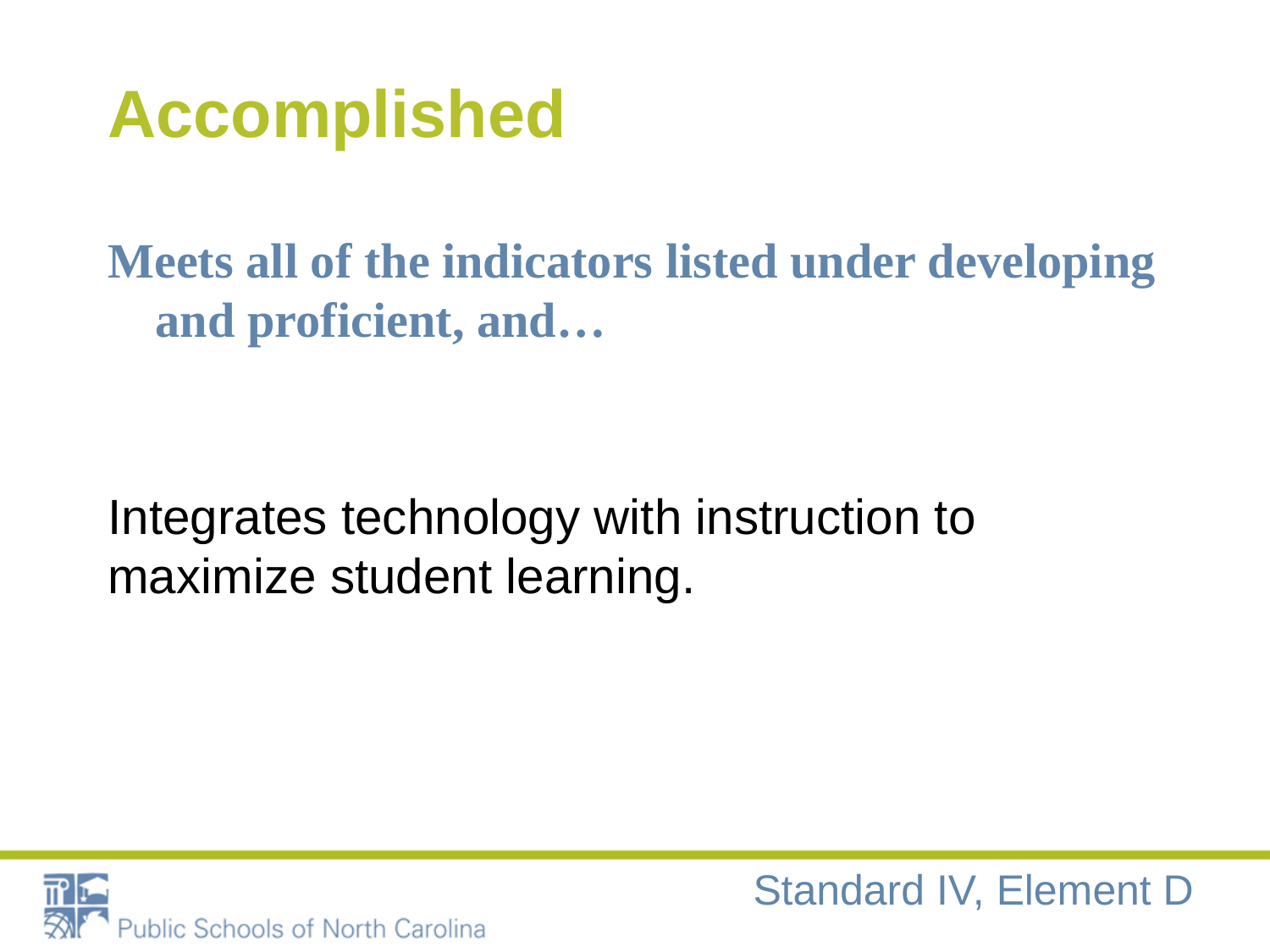

# Accomplished
Meets all of the indicators listed under developing and proficient, and…

Integrates technology with instruction to maximize student learning.

Standard IV, Element D